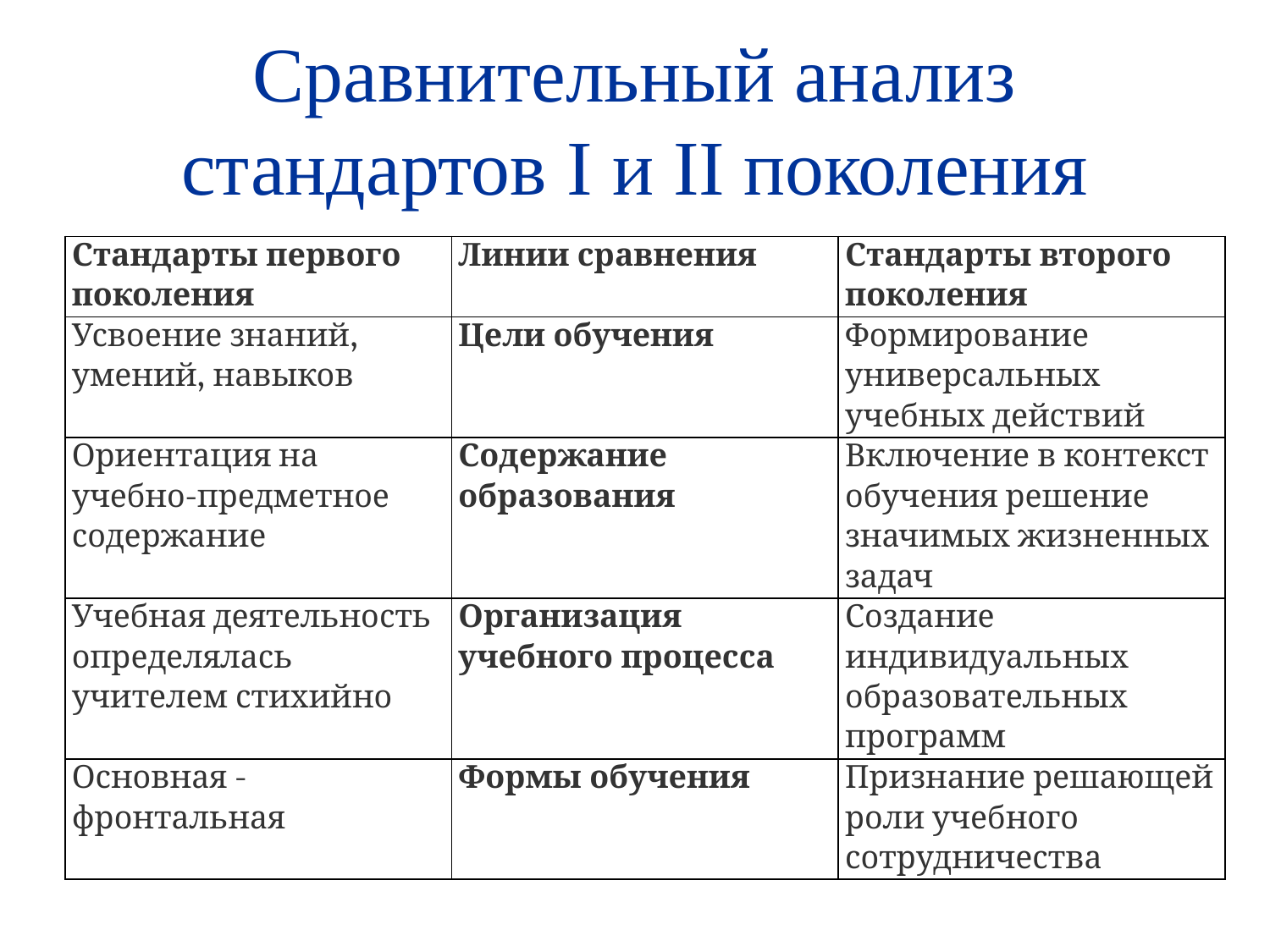

# Сравнительный анализ стандартов I и II поколения
|  |  |  |
| --- | --- | --- |
| Стандарты первого поколения | Линии сравнения | Стандарты второго поколения |
| Усвоение знаний, умений, навыков | Цели обучения | Формирование универсальных учебных действий |
| Ориентация на учебно-предметное содержание | Содержание образования | Включение в контекст обучения решение значимых жизненных задач |
| Учебная деятельность определялась учителем стихийно | Организация учебного процесса | Создание индивидуальных образовательных программ |
| Основная - фронтальная | Формы обучения | Признание решающей роли учебного сотрудничества |